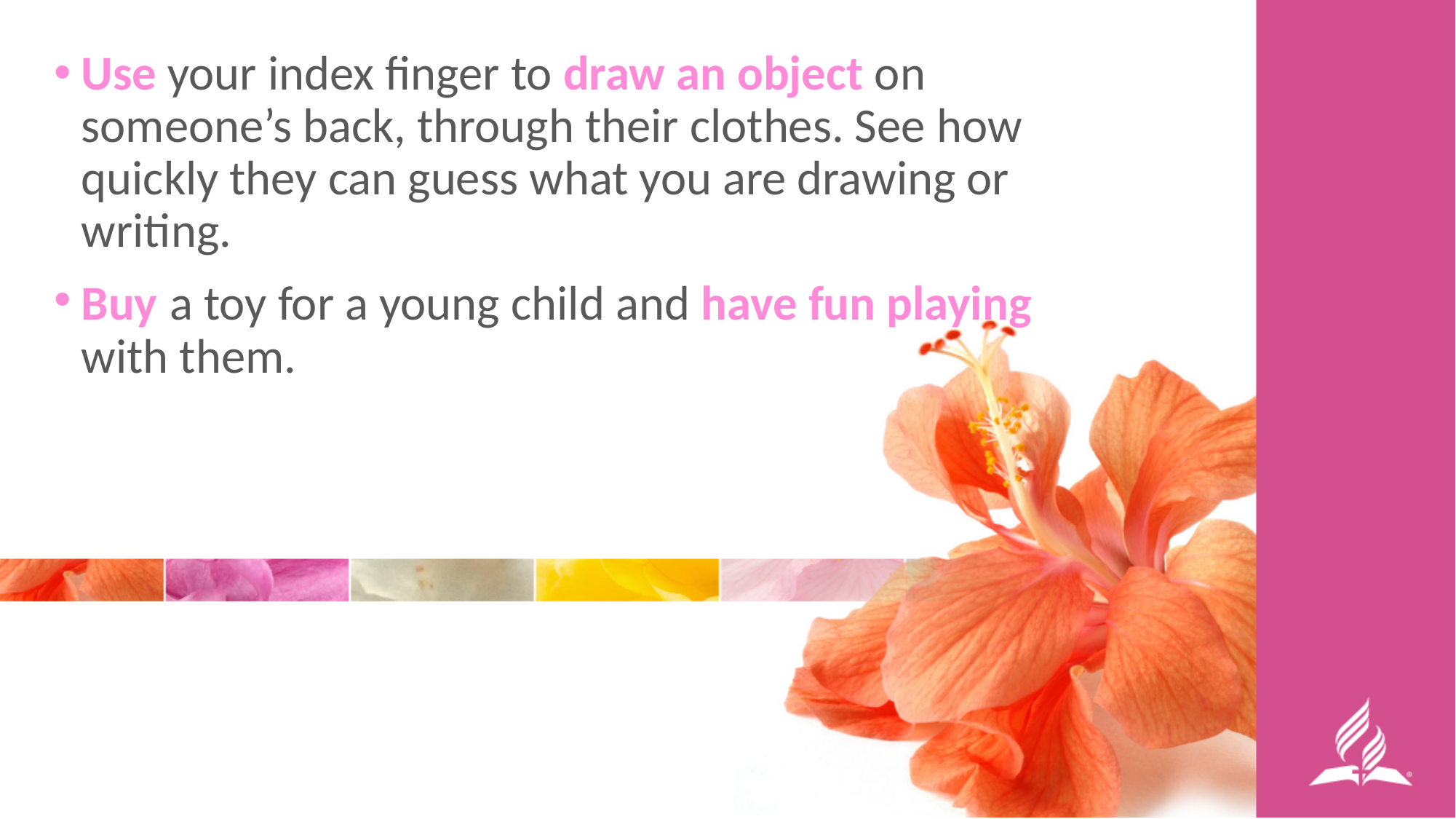

Use your index finger to draw an object on someone’s back, through their clothes. See how quickly they can guess what you are drawing or writing.
Buy a toy for a young child and have fun playing with them.